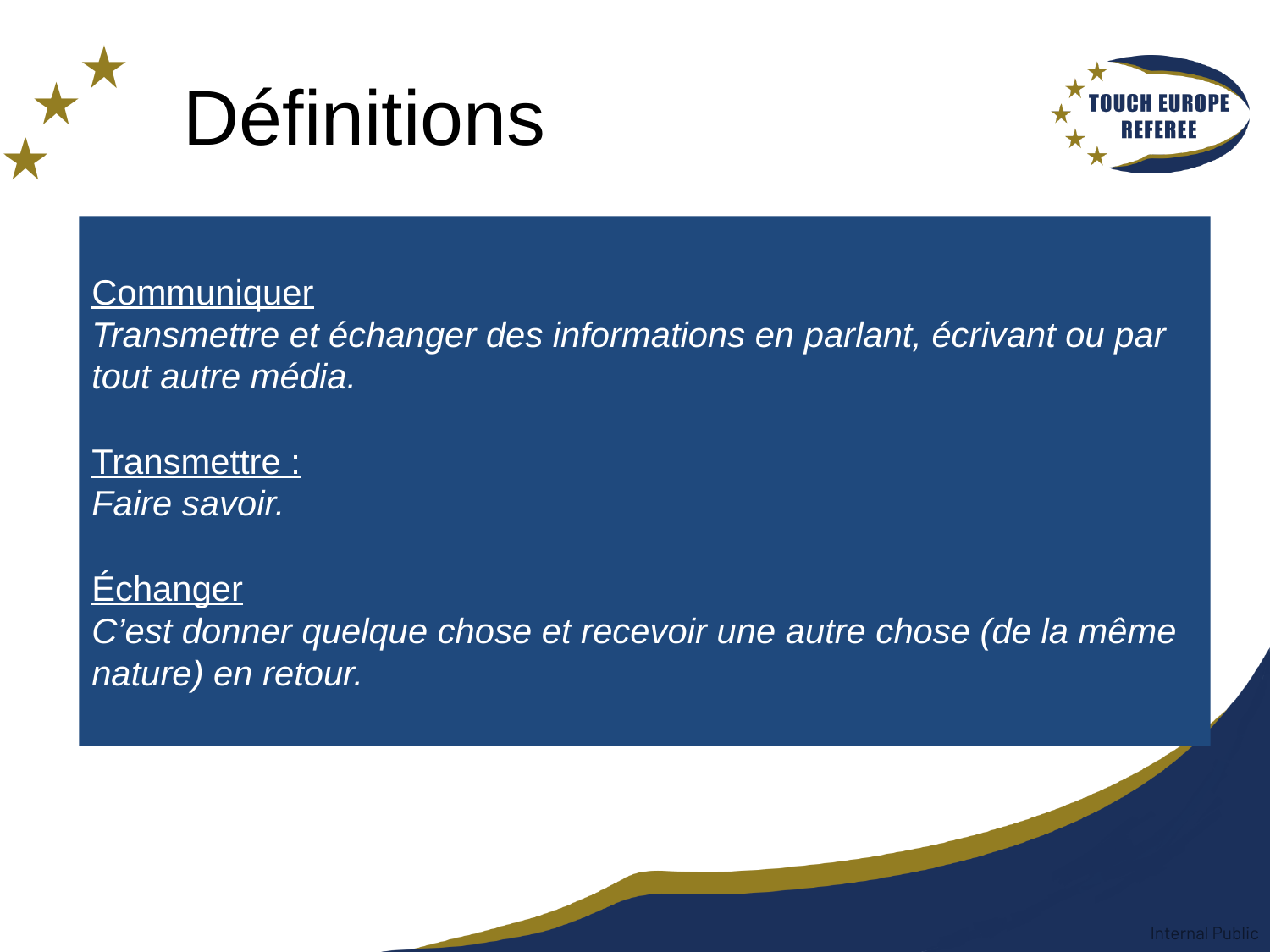

# Définitions
Communiquer
Transmettre et échanger des informations en parlant, écrivant ou par tout autre média.

Transmettre :
Faire savoir.

Échanger
C’est donner quelque chose et recevoir une autre chose (de la même nature) en retour.